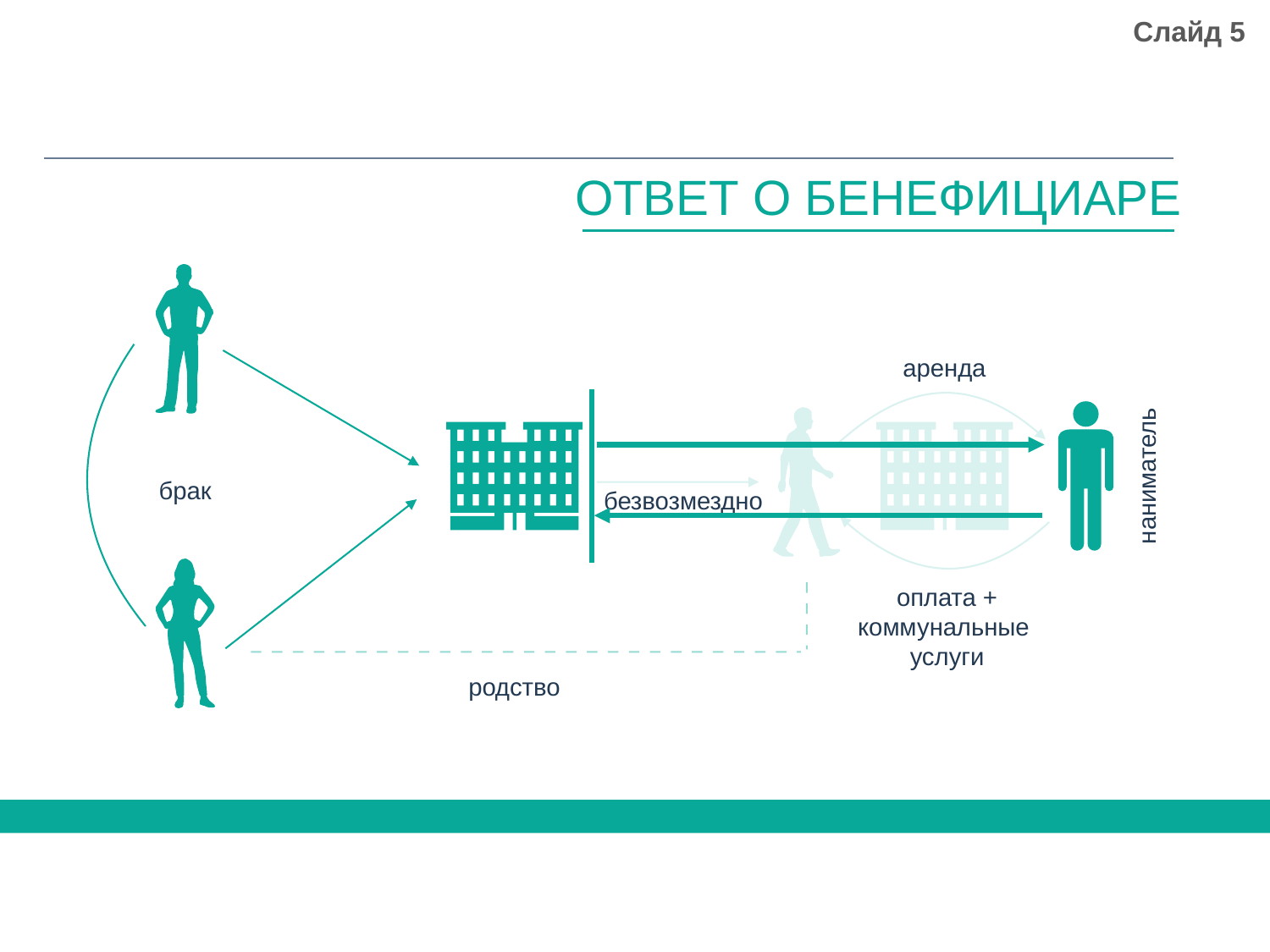

Слайд 5
ответ о бенефициаре

аренда

наниматель
брак
безвозмездно

оплата +
коммунальные
услуги

родство